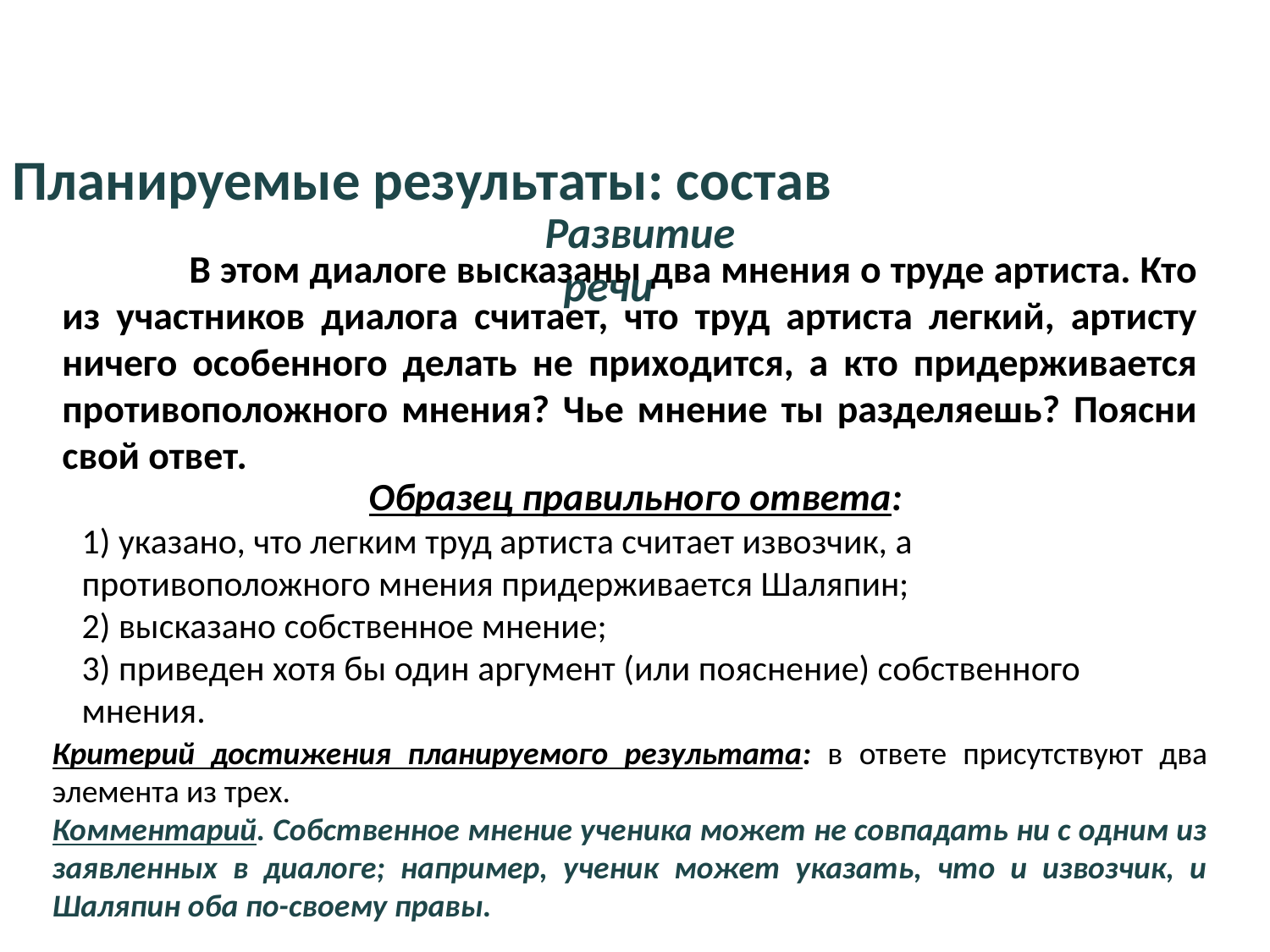

Планируемые результаты: состав
Развитие речи
	В этом диалоге высказаны два мнения о труде артиста. Кто из участников диалога считает, что труд артиста легкий, артисту ничего особенного делать не приходится, а кто придерживается противоположного мнения? Чье мнение ты разделяешь? Поясни свой ответ.
Образец правильного ответа:
1) указано, что легким труд артиста считает извозчик, а противоположного мнения придерживается Шаляпин;
2) высказано собственное мнение;
3) приведен хотя бы один аргумент (или пояснение) собственного мнения.
Критерий достижения планируемого результата: в ответе присутствуют два элемента из трех.
Комментарий. Собственное мнение ученика может не совпадать ни с одним из заявленных в диалоге; например, ученик может указать, что и извозчик, и Шаляпин оба по-своему правы.